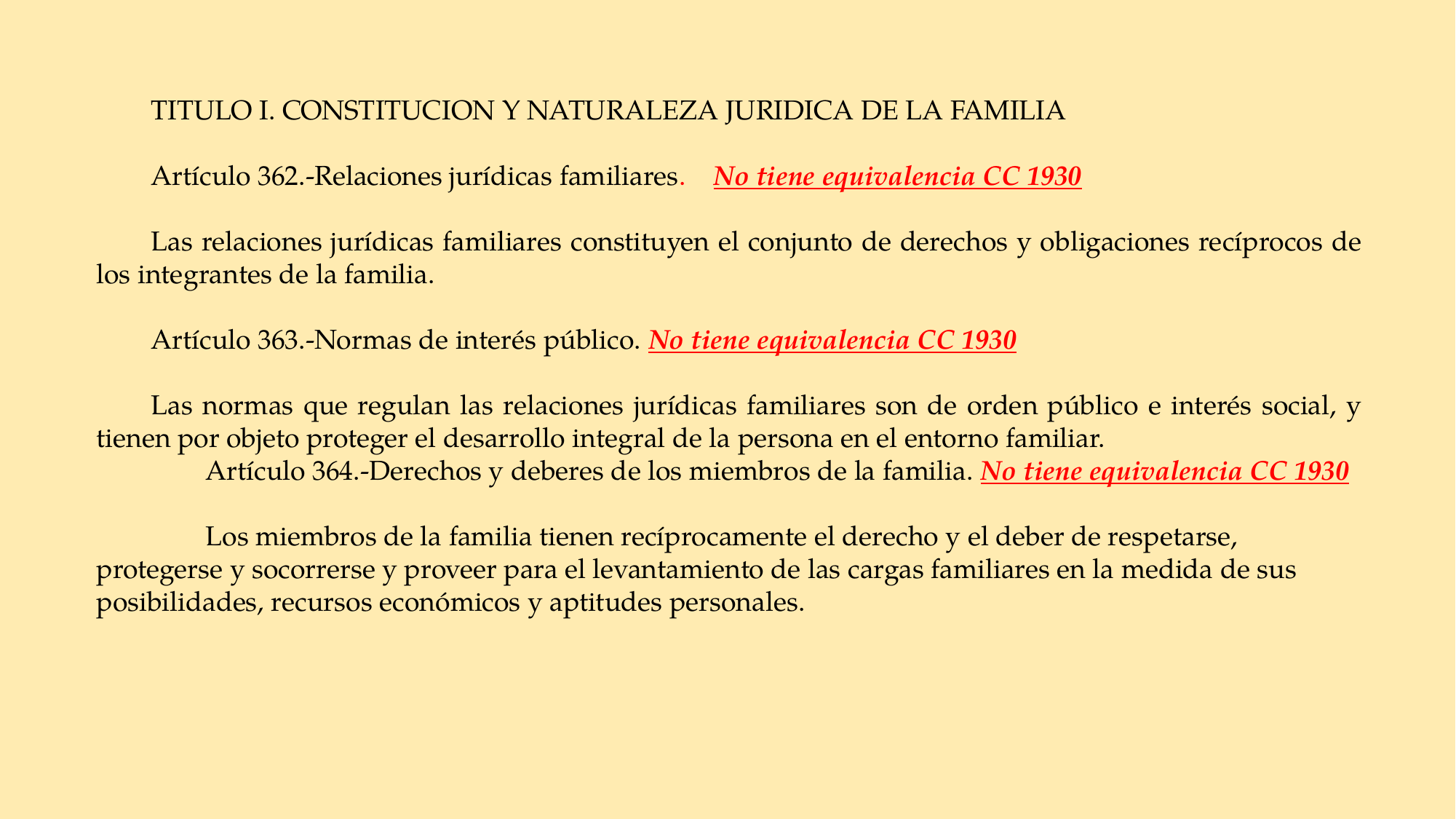

TITULO I. CONSTITUCION Y NATURALEZA JURIDICA DE LA FAMILIA

Artículo 362.-Relaciones jurídicas familiares.    No tiene equivalencia CC 1930

Las relaciones jurídicas familiares constituyen el conjunto de derechos y obligaciones recíprocos de los integrantes de la familia.

Artículo 363.-Normas de interés público. No tiene equivalencia CC 1930

Las normas que regulan las relaciones jurídicas familiares son de orden público e interés social, y tienen por objeto proteger el desarrollo integral de la persona en el entorno familiar.
	Artículo 364.-Derechos y deberes de los miembros de la familia. No tiene equivalencia CC 1930

	Los miembros de la familia tienen recíprocamente el derecho y el deber de respetarse, protegerse y socorrerse y proveer para el levantamiento de las cargas familiares en la medida de sus posibilidades, recursos económicos y aptitudes personales.